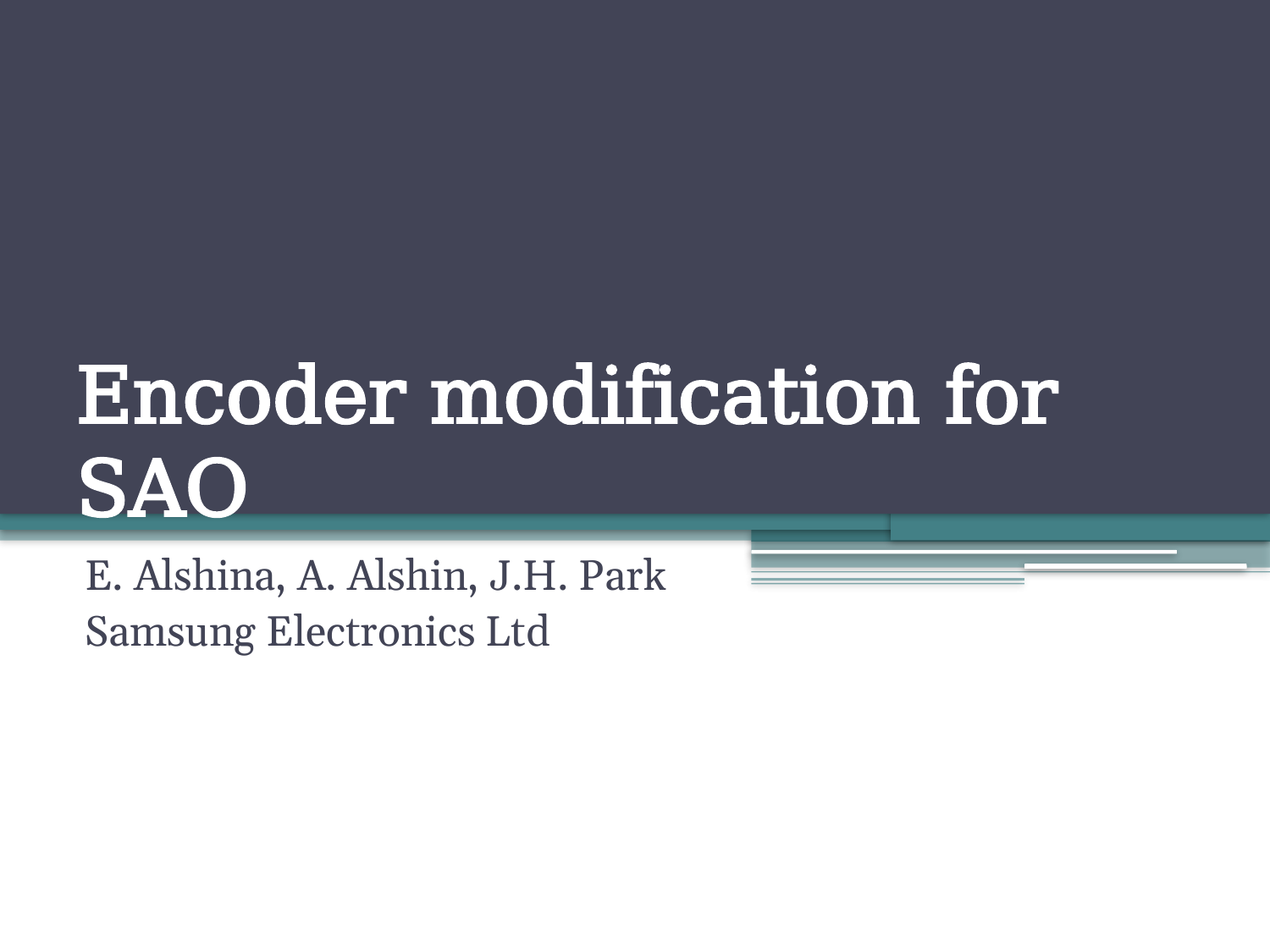

# Encoder modification for SAO
E. Alshina, A. Alshin, J.H. Park
Samsung Electronics Ltd